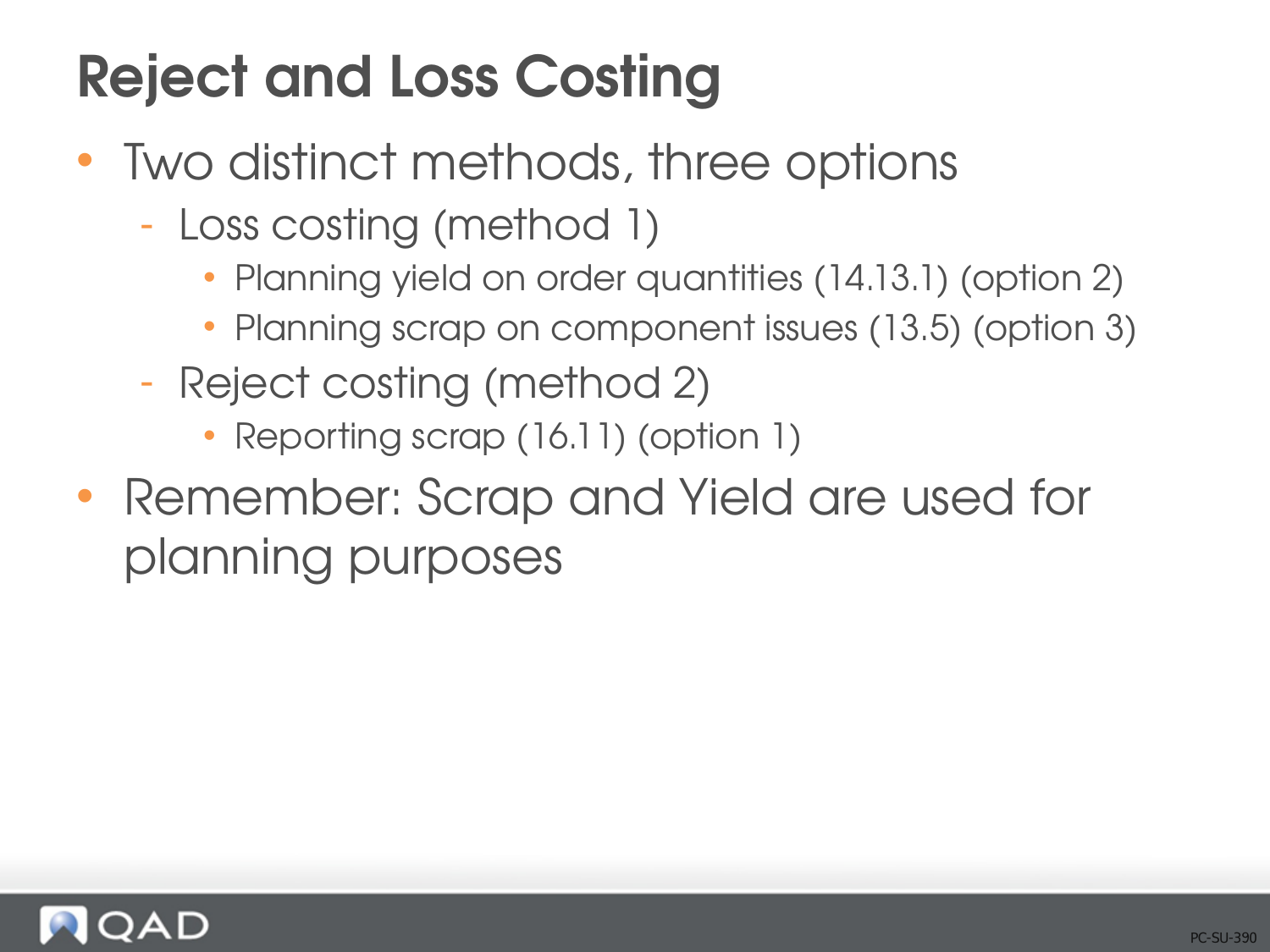

# Reject and Loss Costing
Two distinct methods, three options
Loss costing (method 1)
Planning yield on order quantities (14.13.1) (option 2)
Planning scrap on component issues (13.5) (option 3)
Reject costing (method 2)
Reporting scrap (16.11) (option 1)
Remember: Scrap and Yield are used for planning purposes
PC-SU-390